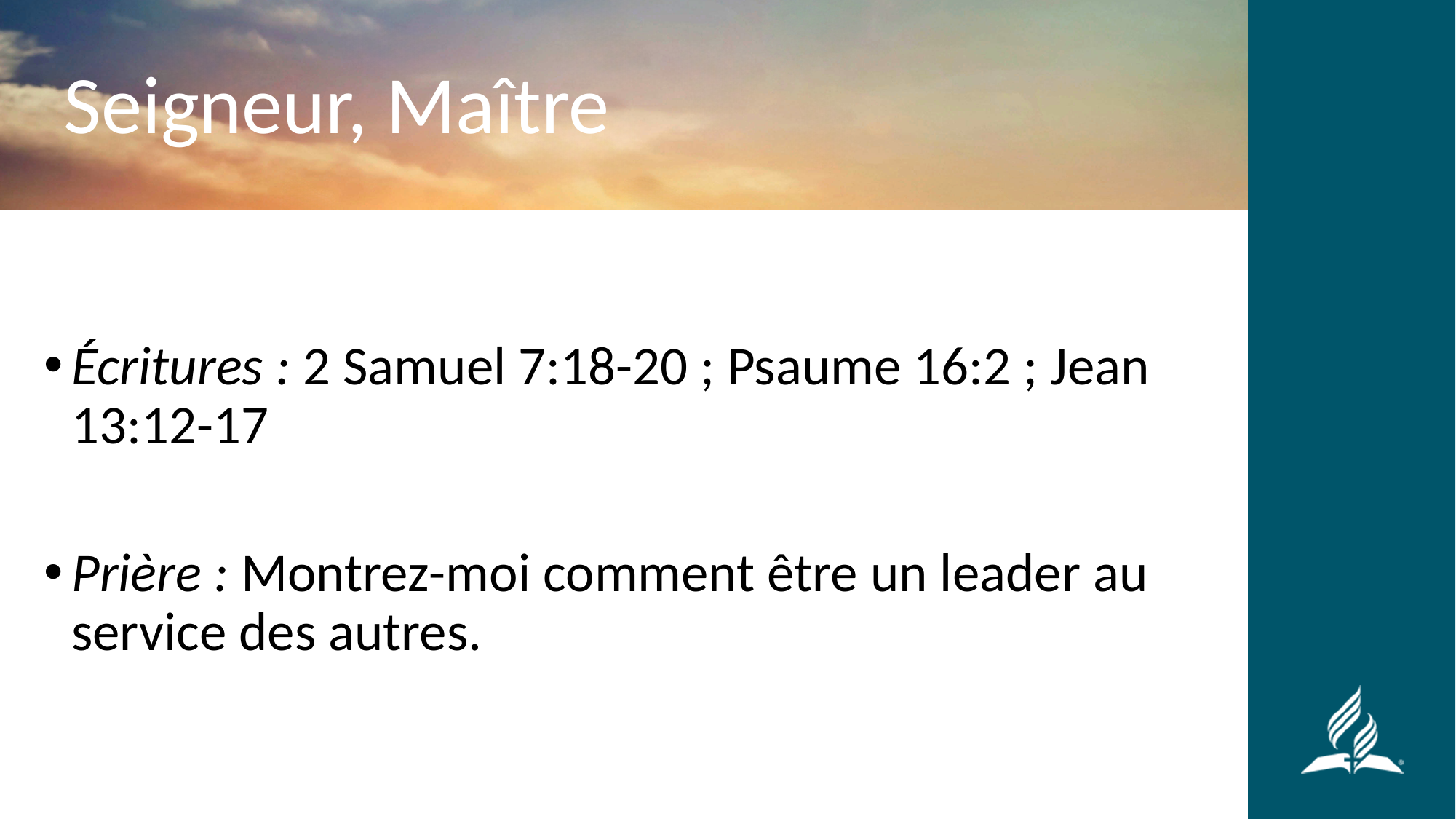

Seigneur, Maître

Écritures : 2 Samuel 7:18-20 ; Psaume 16:2 ; Jean 13:12-17

Prière : Montrez-moi comment être un leader au service des autres.